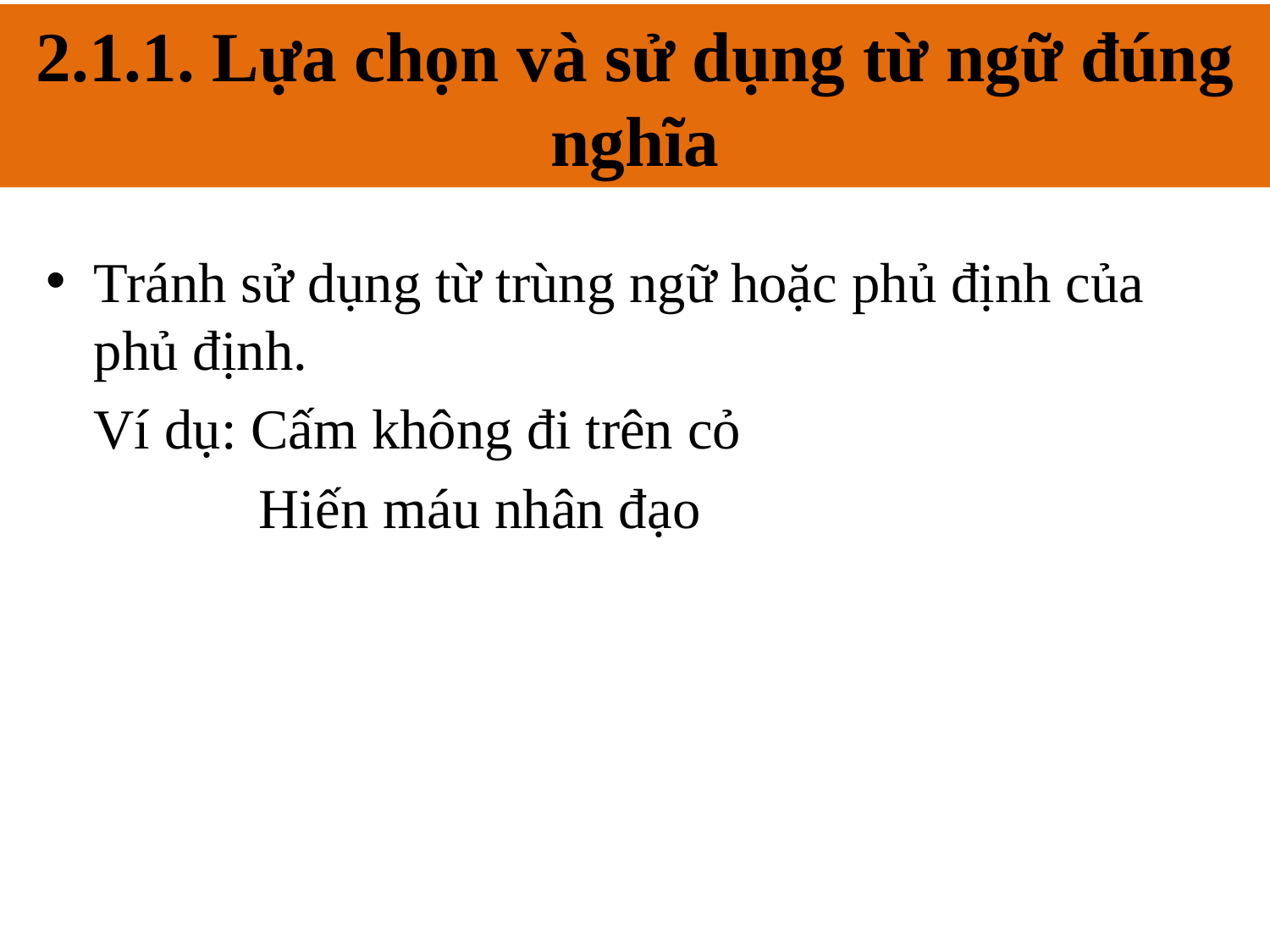

2.1.1. Lựa chọn và sử dụng từ ngữ đúng nghĩa
# 2.1.1. Lựa chọn và sử dụng từ ngữ đúng nghĩa
Tránh sử dụng từ trùng ngữ hoặc phủ định của phủ định.
	Ví dụ: Cấm không đi trên cỏ
               Hiến máu nhân đạo